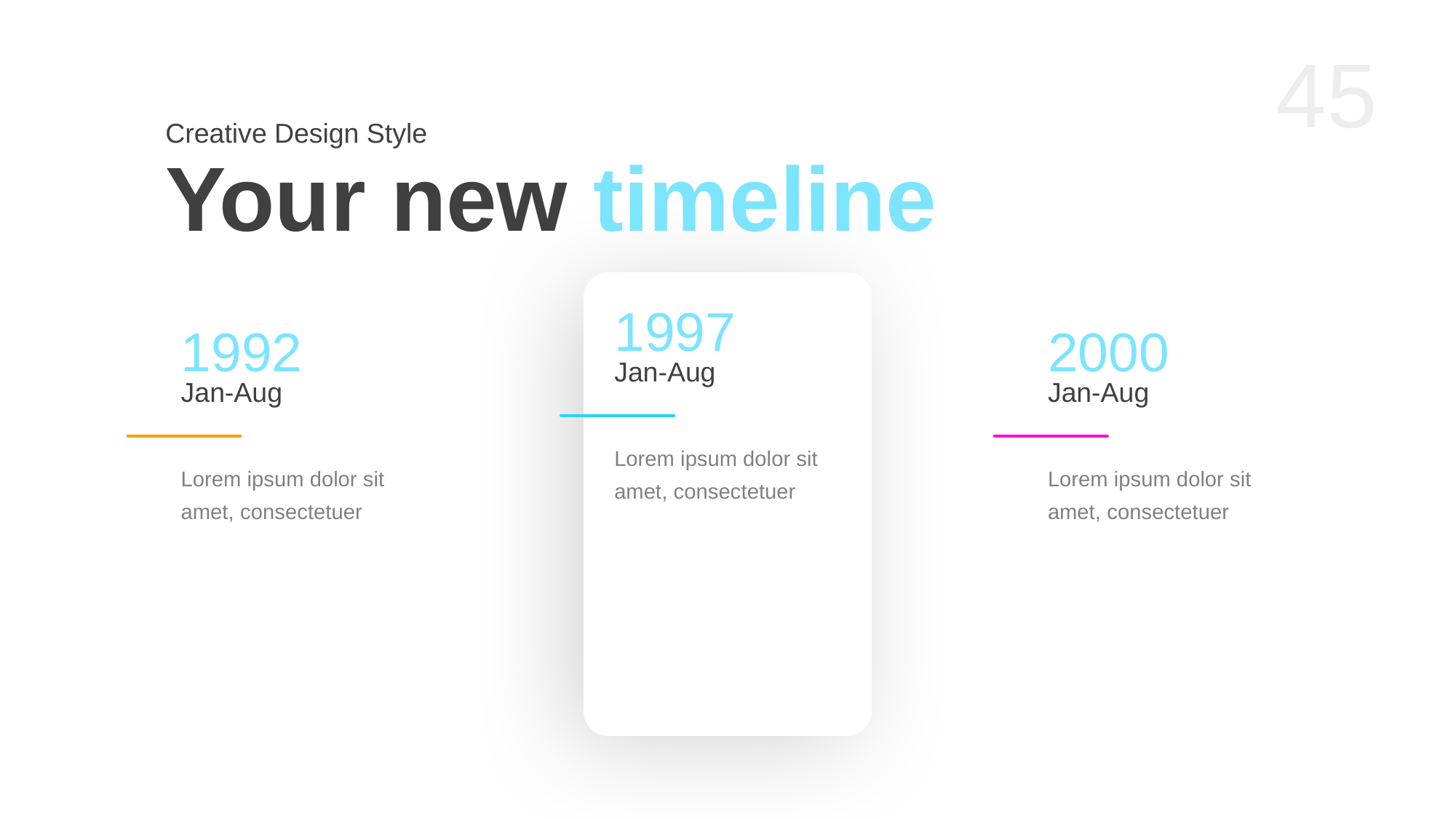

Creative Design Style
Your new timeline

1997
Jan-Aug
1992
Jan-Aug
2000
Jan-Aug
Lorem ipsum dolor sit amet, consectetuer
Lorem ipsum dolor sit amet, consectetuer
Lorem ipsum dolor sit amet, consectetuer